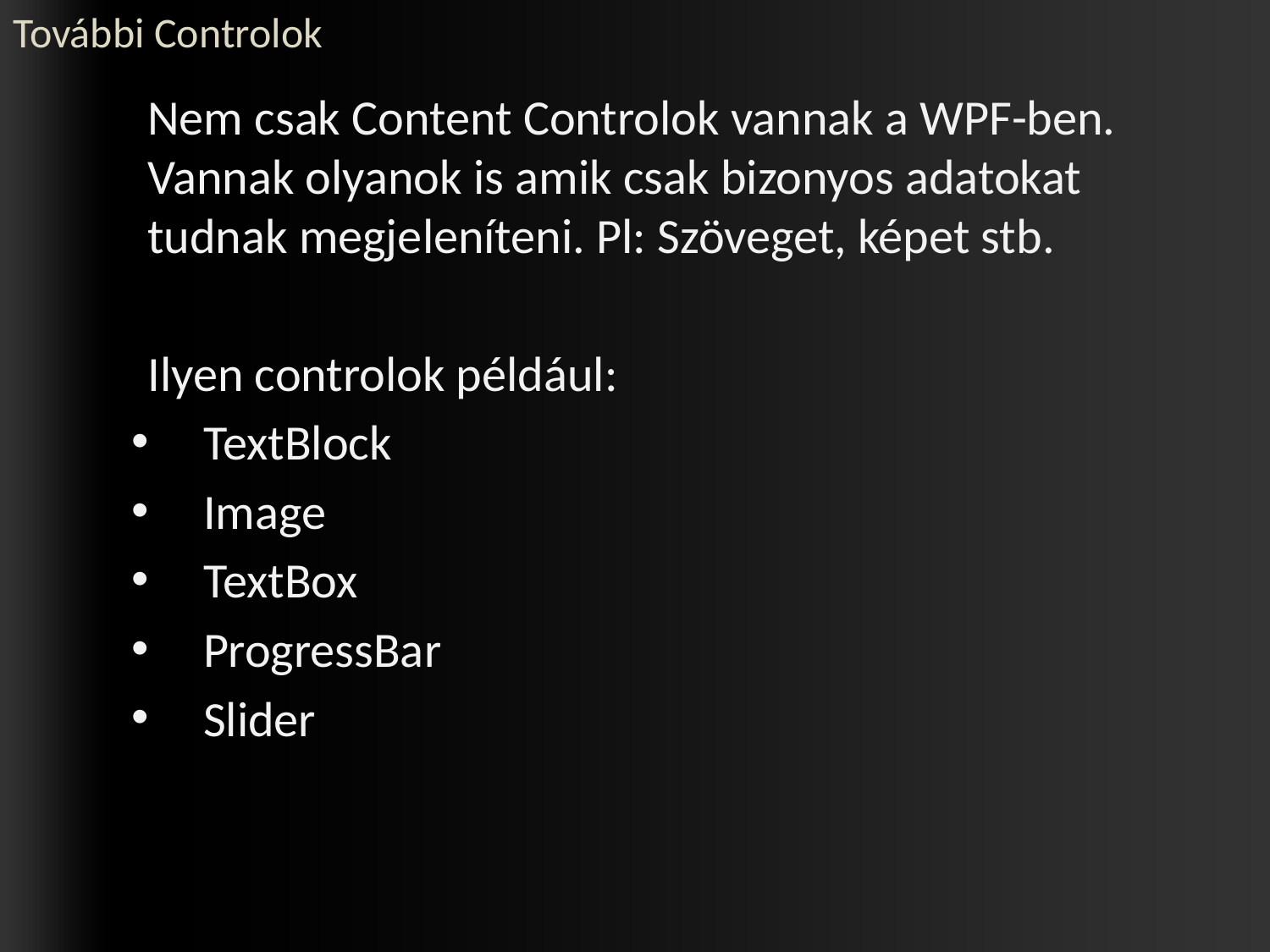

# További Controlok
	Nem csak Content Controlok vannak a WPF-ben. Vannak olyanok is amik csak bizonyos adatokat tudnak megjeleníteni. Pl: Szöveget, képet stb.

	Ilyen controlok például:
TextBlock
Image
TextBox
ProgressBar
Slider